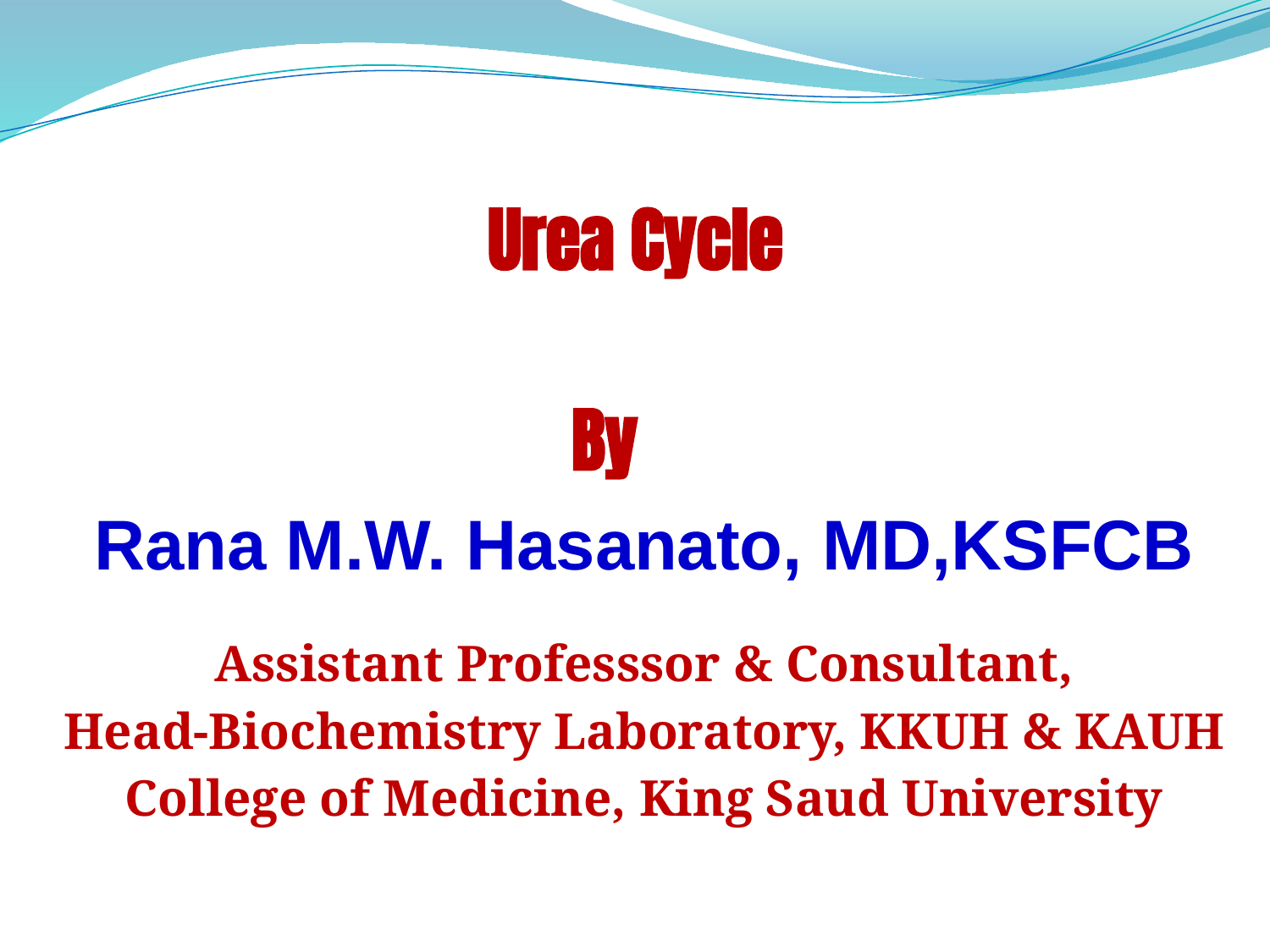

Urea Cycle

                                                  By

Rana M.W. Hasanato, MD,KSFCB

Assistant Professsor & Consultant,
Head-Biochemistry Laboratory, KKUH & KAUH
College of Medicine, King Saud University